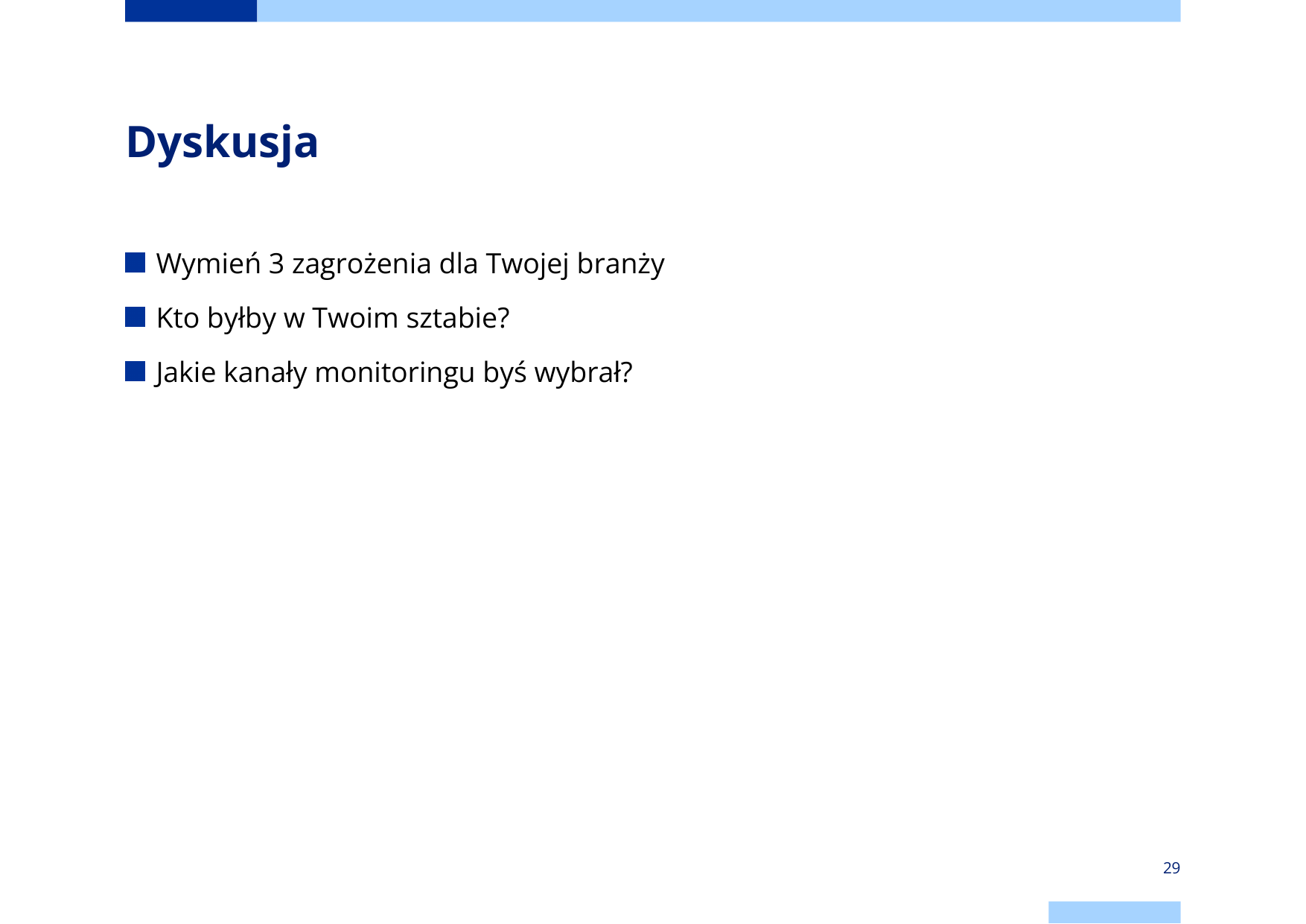

# Dyskusja
Wymień 3 zagrożenia dla Twojej branży
Kto byłby w Twoim sztabie?
Jakie kanały monitoringu byś wybrał?
29